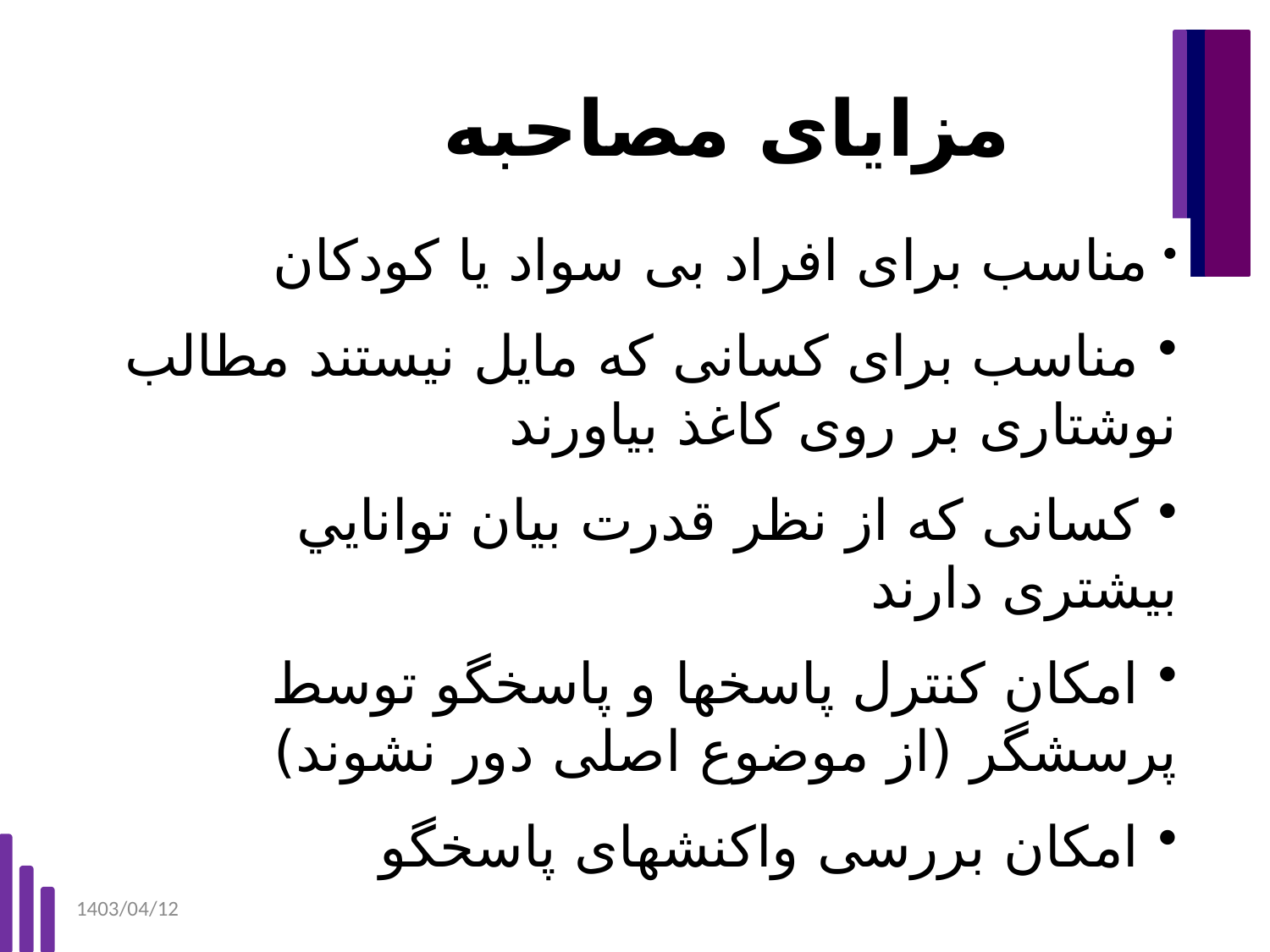

مزایای مصاحبه
 مناسب برای افراد بی سواد يا کودکان
 مناسب برای کسانی که مايل نيستند مطالب نوشتاری بر روی کاغذ بياورند
 کسانی که از نظر قدرت بيان توانايي بيشتری دارند
 امکان کنترل پاسخها و پاسخگو توسط پرسشگر (از موضوع اصلی دور نشوند)
 امکان بررسی واکنشهای پاسخگو

1403/04/12
Ahmad Naghibzadeh-Tahami